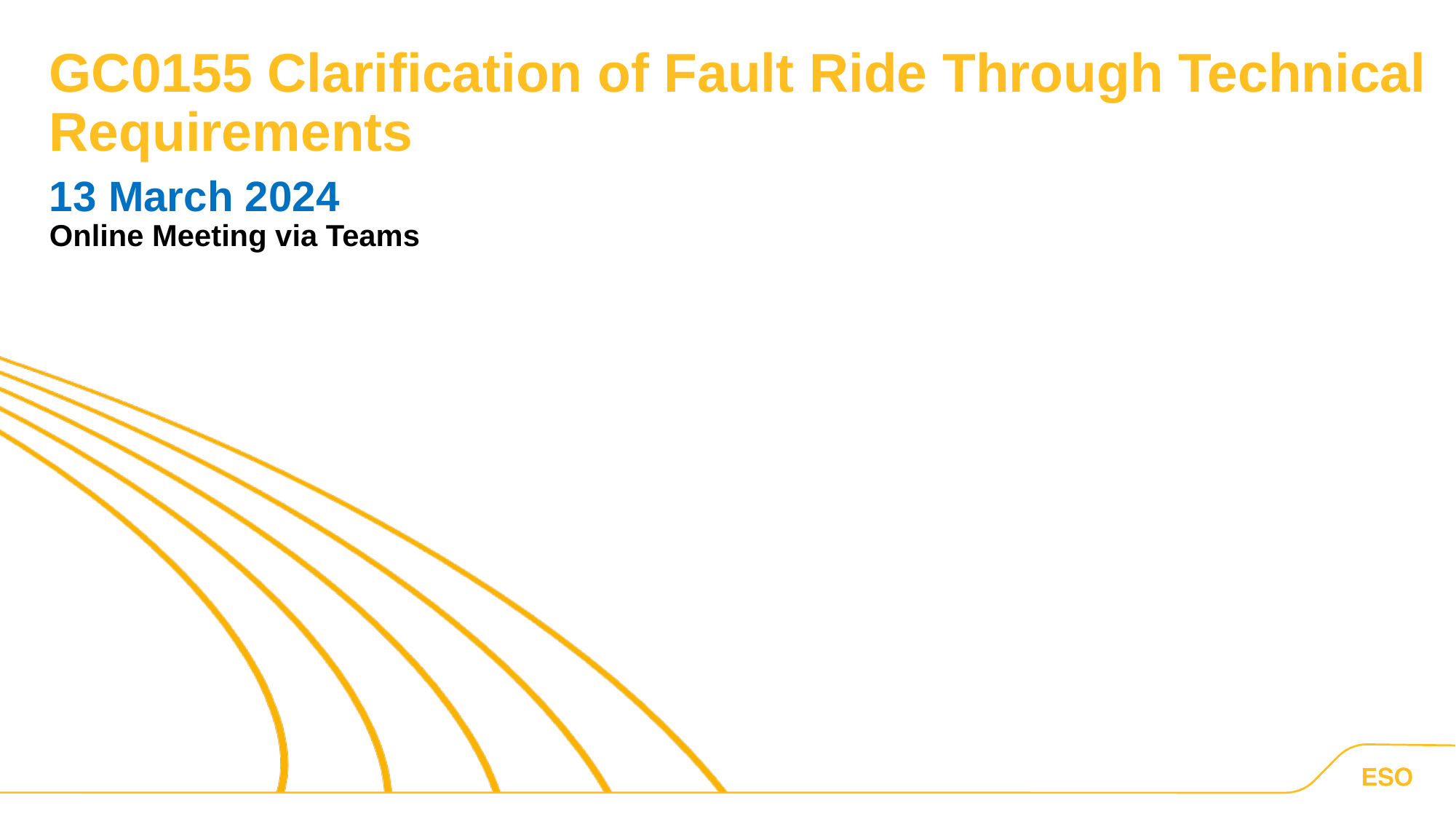

GC0155 Clarification of Fault Ride Through Technical Requirements
# 13 March 2024
Online Meeting via Teams